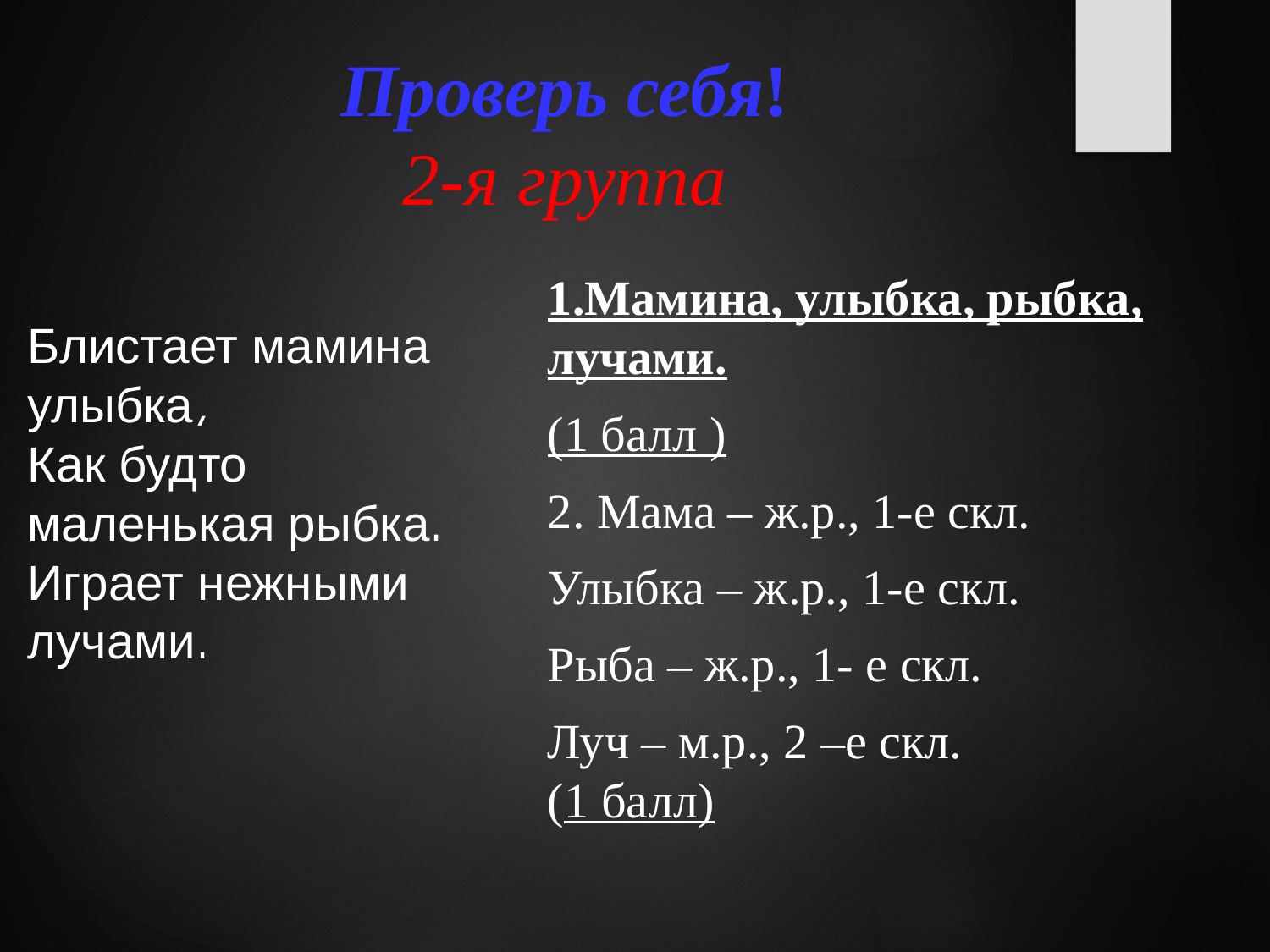

# Проверь себя! 2-я группа
Блистает мамина улыбка,
Как будто маленькая рыбка.
Играет нежными лучами.

1.Мамина, улыбка, рыбка, лучами.
(1 балл )
2. Мама – ж.р., 1-е скл.
Улыбка – ж.р., 1-е скл.
Рыба – ж.р., 1- е скл.
Луч – м.р., 2 –е скл.
(1 балл)